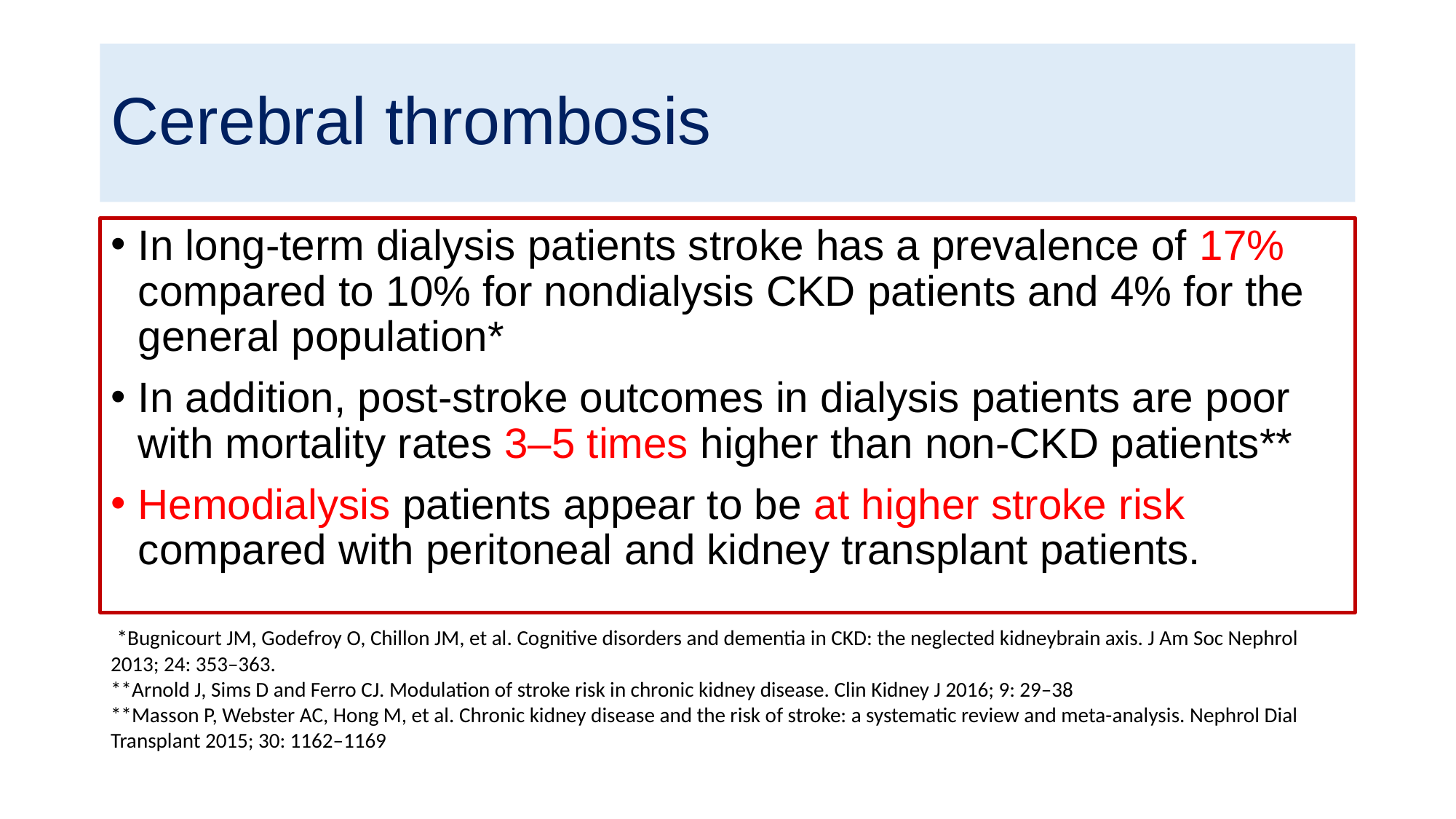

# Cerebral thrombosis
In long-term dialysis patients stroke has a prevalence of 17% compared to 10% for nondialysis CKD patients and 4% for the general population*
In addition, post-stroke outcomes in dialysis patients are poor with mortality rates 3–5 times higher than non-CKD patients**
Hemodialysis patients appear to be at higher stroke risk compared with peritoneal and kidney transplant patients.

 *Bugnicourt JM, Godefroy O, Chillon JM, et al. Cognitive disorders and dementia in CKD: the neglected kidneybrain axis. J Am Soc Nephrol 2013; 24: 353–363.
**Arnold J, Sims D and Ferro CJ. Modulation of stroke risk in chronic kidney disease. Clin Kidney J 2016; 9: 29–38
**Masson P, Webster AC, Hong M, et al. Chronic kidney disease and the risk of stroke: a systematic review and meta-analysis. Nephrol Dial Transplant 2015; 30: 1162–1169